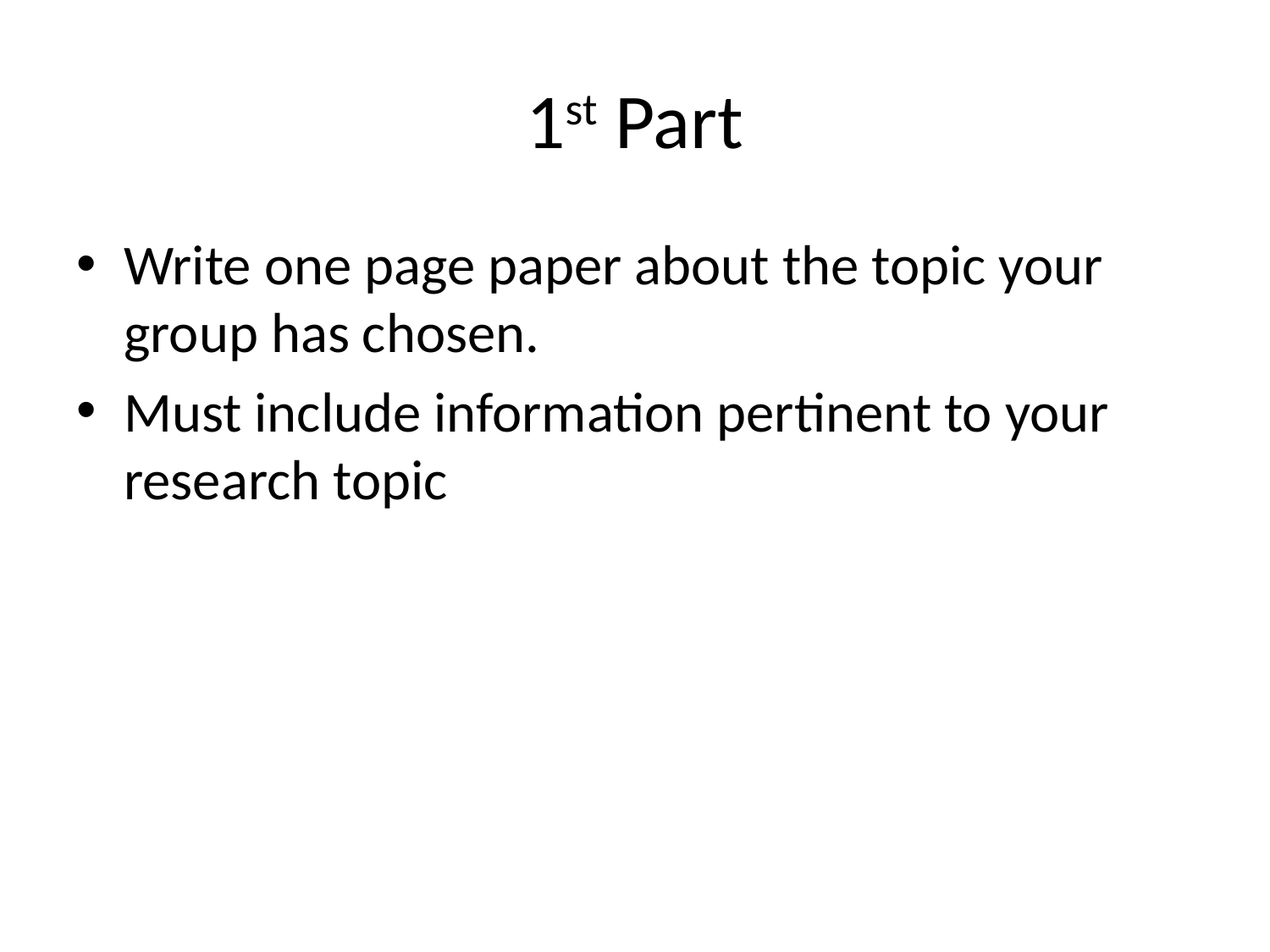

# 1st Part
Write one page paper about the topic your group has chosen.
Must include information pertinent to your research topic